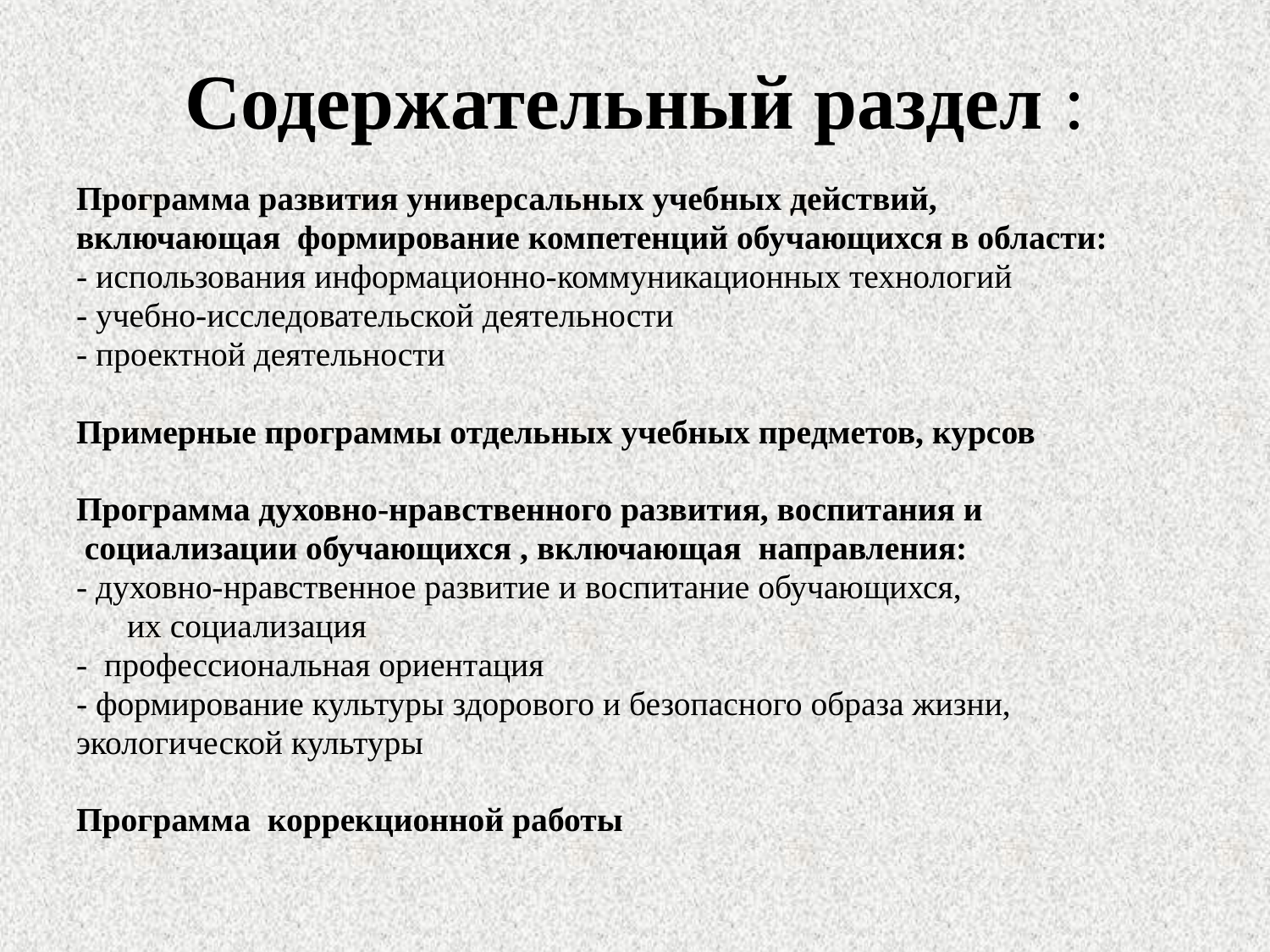

# Содержательный раздел :
Программа развития универсальных учебных действий,
включающая  формирование компетенций обучающихся в области:
- использования информационно-коммуникационных технологий
- учебно-исследовательской деятельности
- проектной деятельности

Примерные программы отдельных учебных предметов, курсов

Программа духовно-нравственного развития, воспитания и
 социализации обучающихся , включающая  направления:
- духовно-нравственное развитие и воспитание обучающихся,
      их социализация
-  профессиональная ориентация
- формирование культуры здорового и безопасного образа жизни,
экологической культуры

Программа  коррекционной работы